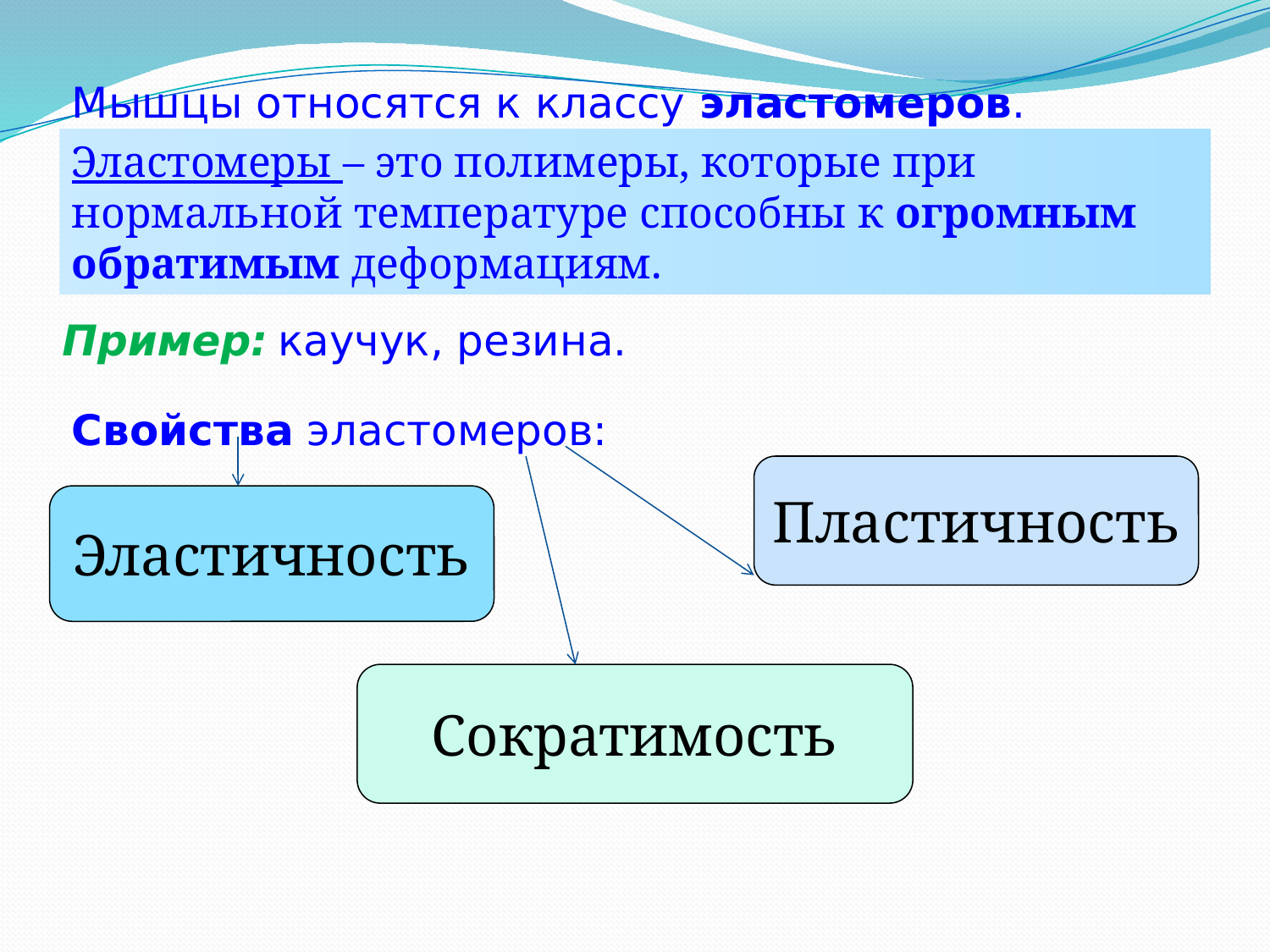

Мышцы относятся к классу эластомеров.
Эластомеры – это полимеры, которые при нормальной температуре способны к огромным обратимым деформациям.
Пример: каучук, резина.
Свойства эластомеров:
Пластичность
Эластичность
Сократимость